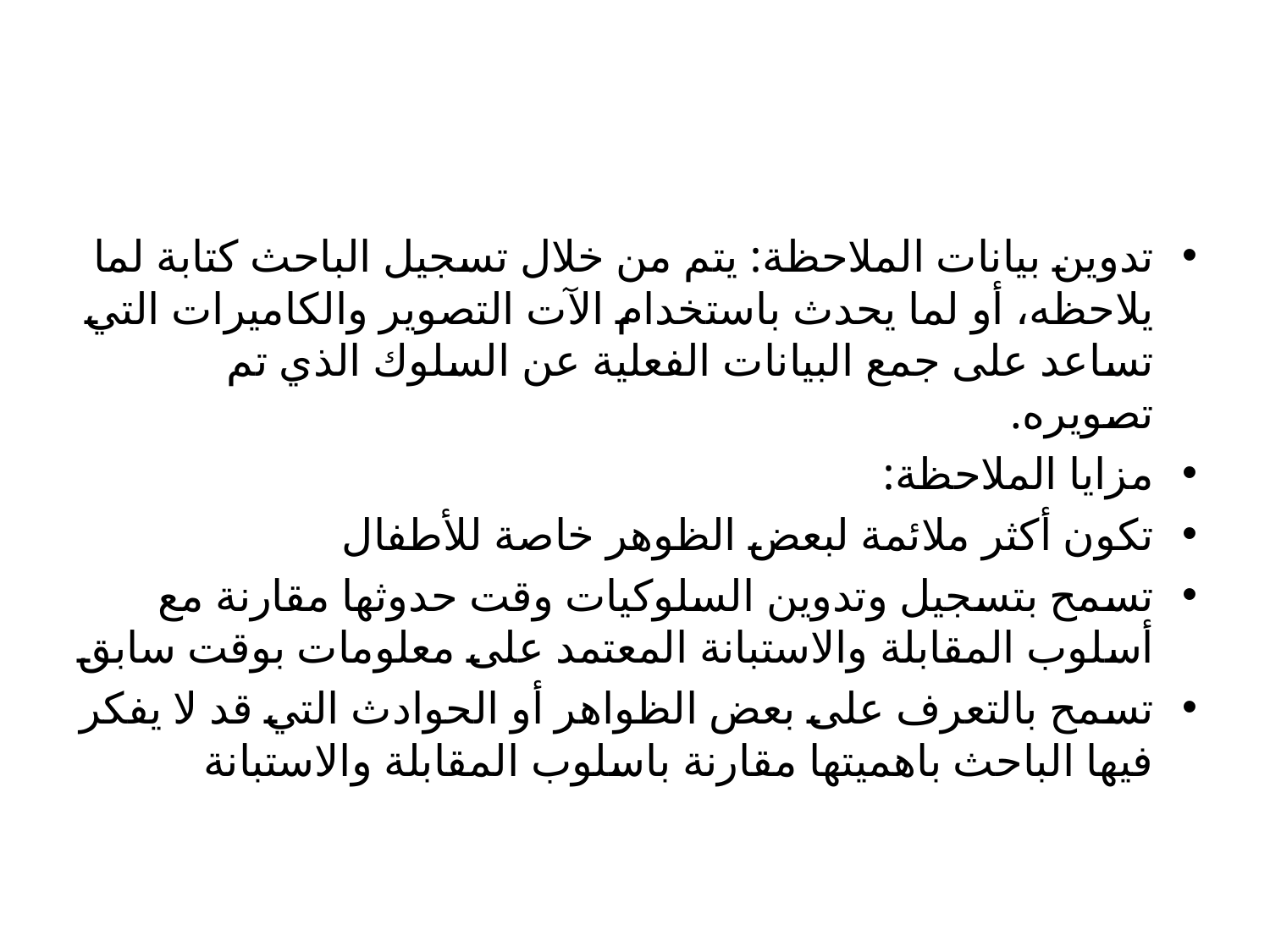

#
تدوين بيانات الملاحظة: يتم من خلال تسجيل الباحث كتابة لما يلاحظه، أو لما يحدث باستخدام الآت التصوير والكاميرات التي تساعد على جمع البيانات الفعلية عن السلوك الذي تم تصويره.
مزايا الملاحظة:
تكون أكثر ملائمة لبعض الظوهر خاصة للأطفال
تسمح بتسجيل وتدوين السلوكيات وقت حدوثها مقارنة مع أسلوب المقابلة والاستبانة المعتمد على معلومات بوقت سابق
تسمح بالتعرف على بعض الظواهر أو الحوادث التي قد لا يفكر فيها الباحث باهميتها مقارنة باسلوب المقابلة والاستبانة